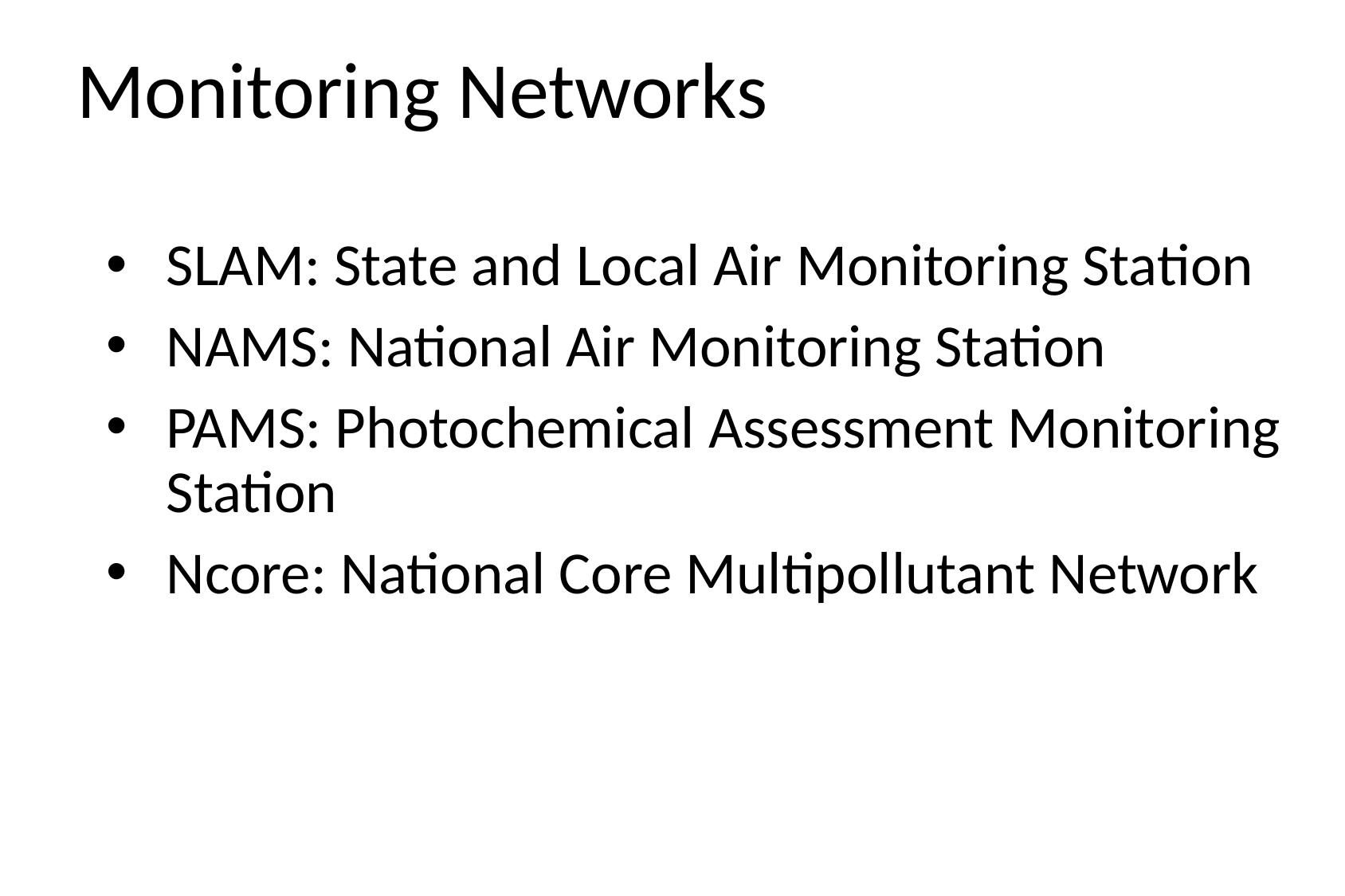

# Monitoring Networks
SLAM: State and Local Air Monitoring Station
NAMS: National Air Monitoring Station
PAMS: Photochemical Assessment Monitoring Station
Ncore: National Core Multipollutant Network